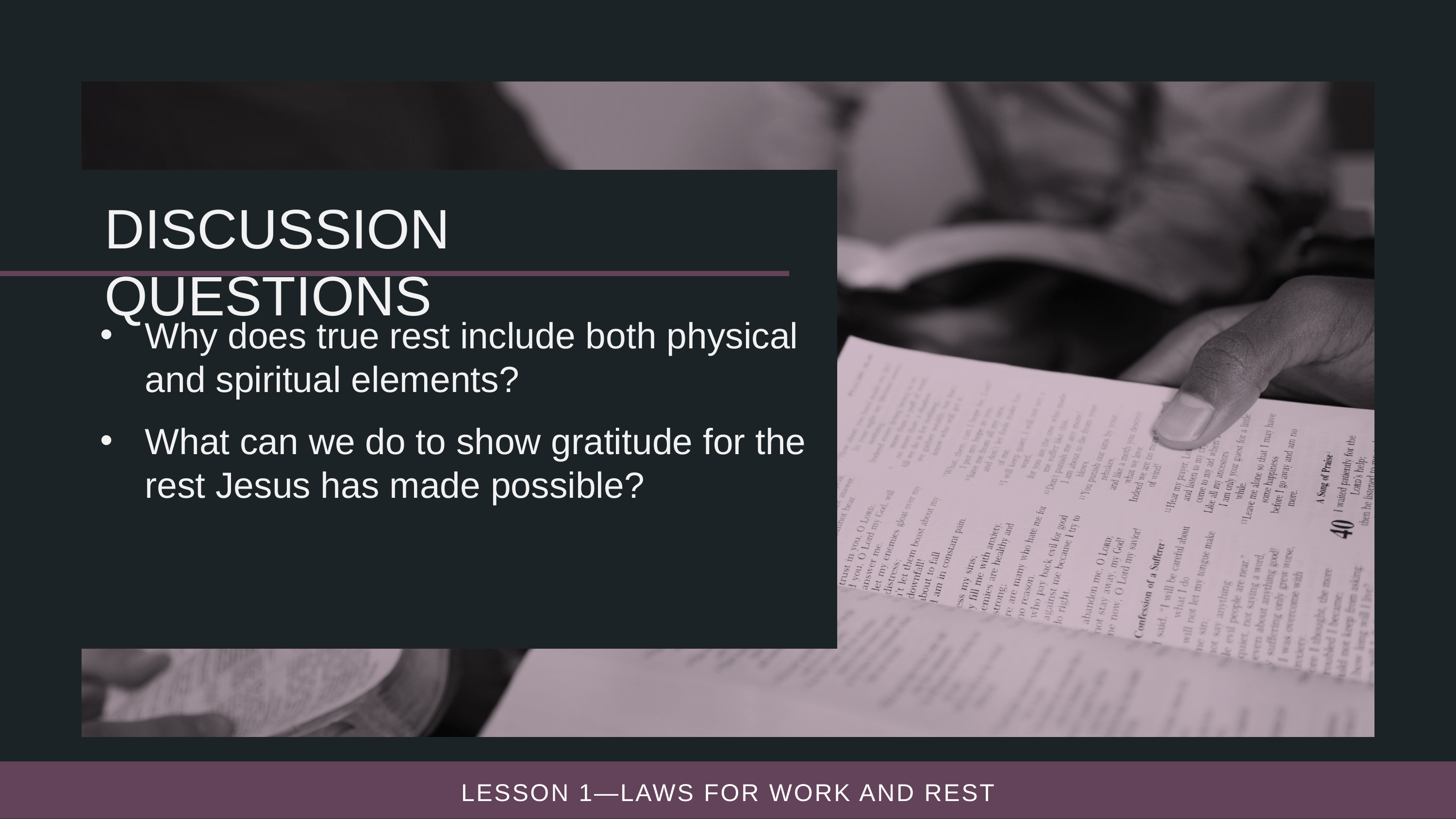

Why does true rest include both physical and spiritual elements?
What can we do to show gratitude for the rest Jesus has made possible?